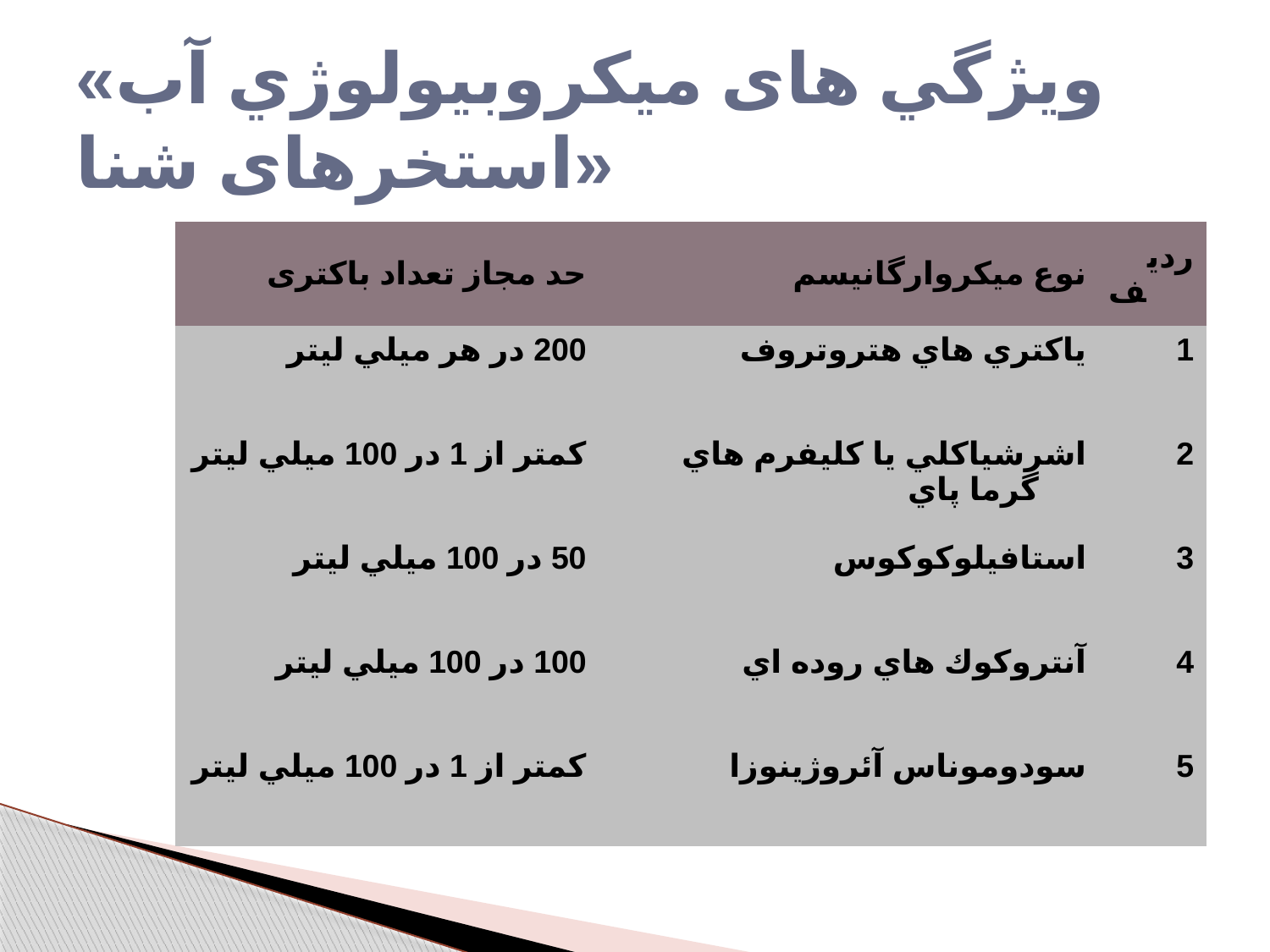

«ويژگي های ميكروبيولوژي آب استخرهای شنا»
| حد مجاز تعداد باکتری | نوع ميكروارگانيسم | رديف |
| --- | --- | --- |
| 200 در هر ميلي ليتر | ياكتري هاي هتروتروف | 1 |
| كمتر از 1 در 100 ميلي ليتر | اشرشياکلي يا كليفرم هاي گرما پاي | 2 |
| 50 در 100 ميلي ليتر | استافيلوكوكوس | 3 |
| 100 در 100 ميلي ليتر | آنتروكوك هاي روده اي | 4 |
| كمتر از 1 در 100 ميلي ليتر | سودوموناس آئروژينوزا | 5 |